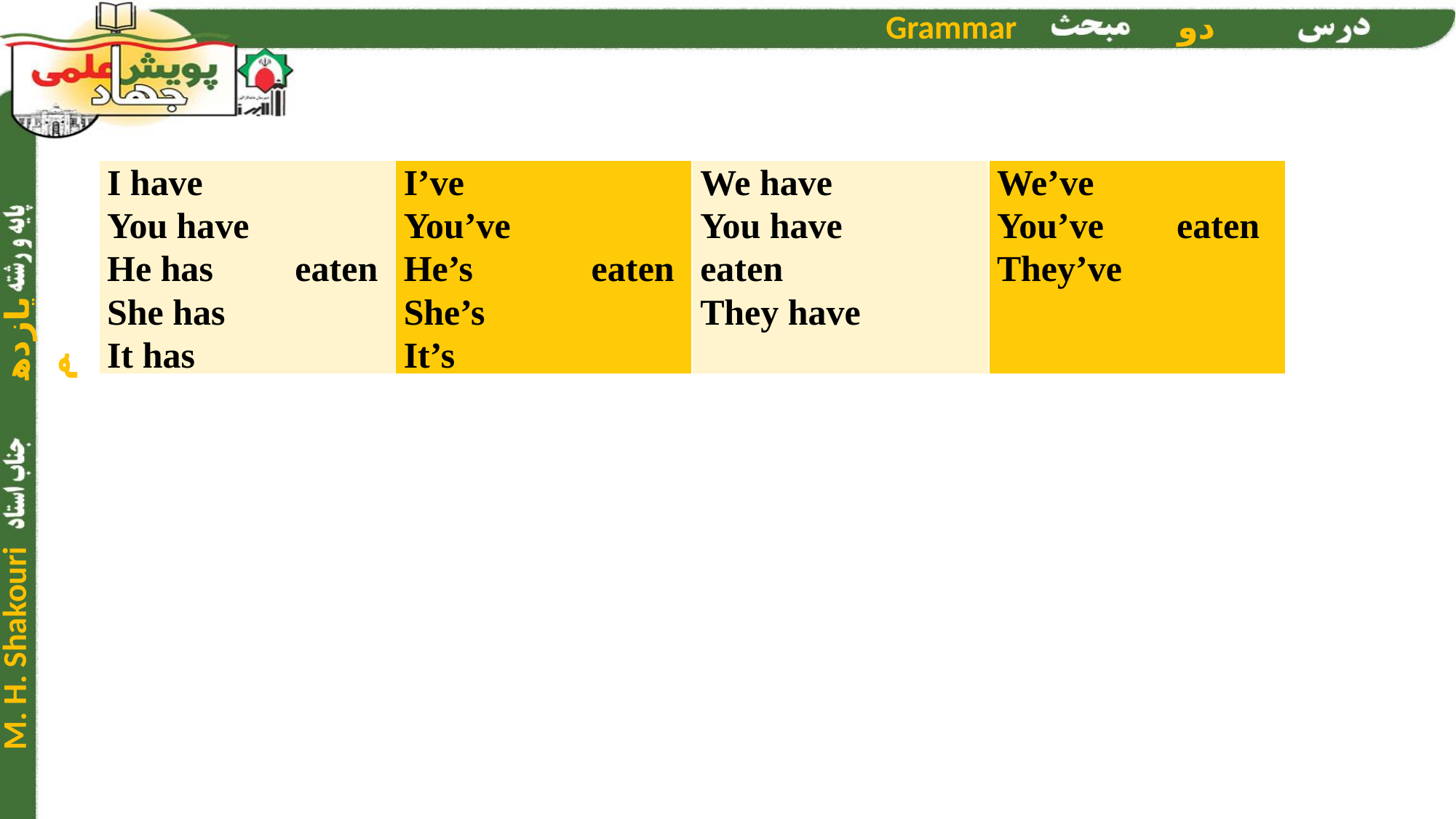

| I have You have He has eaten She has It has | I’ve You’ve He’s eaten She’s It’s | We have You have eaten They have | We’ve You’ve eaten They’ve |
| --- | --- | --- | --- |